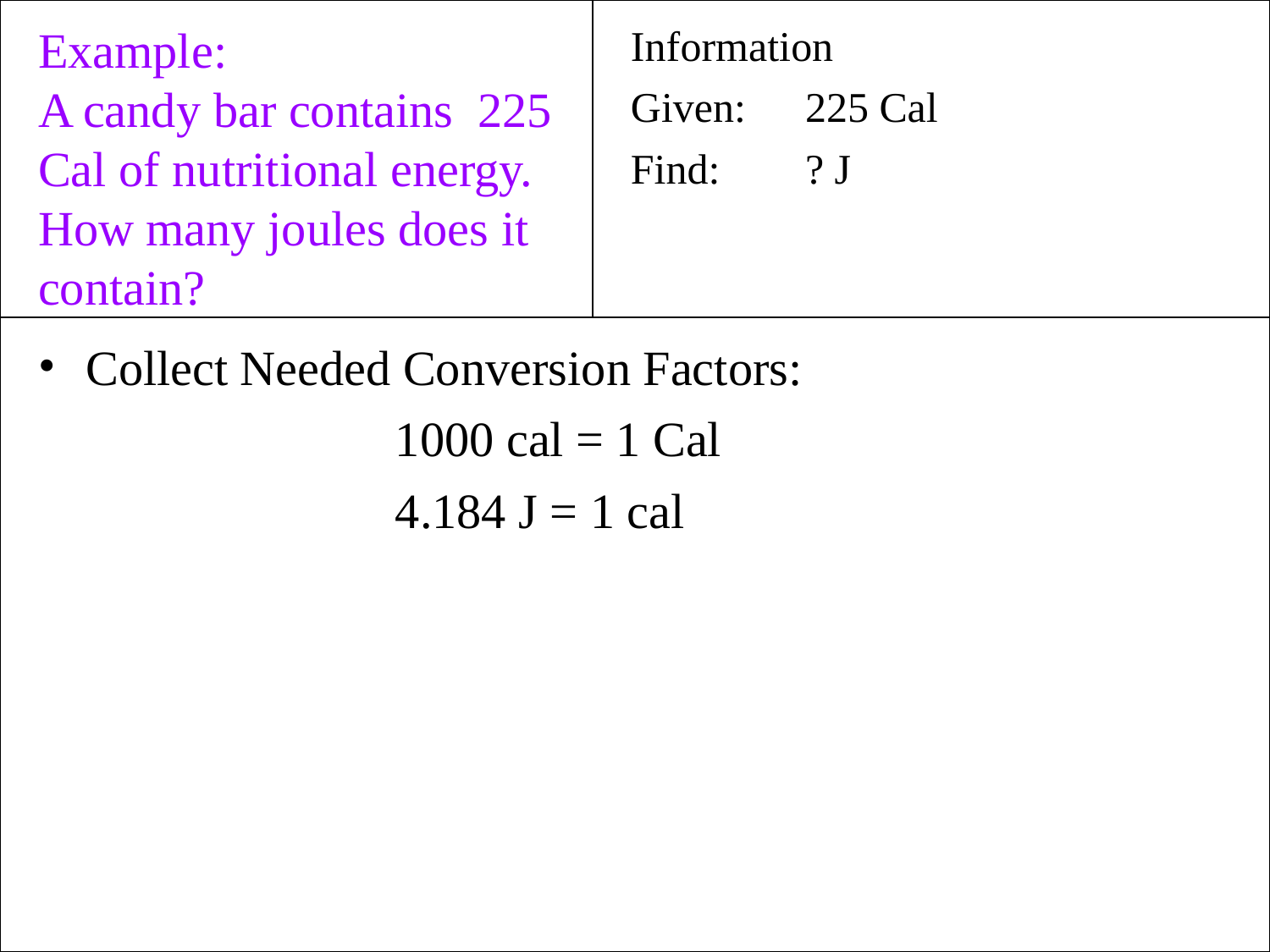

Example:
A candy bar contains  225 Cal of nutritional energy.  How many joules does it contain?
Information
Given:	225 Cal
Find:	? J

Collect Needed Conversion Factors:
			1000 cal = 1 Cal
			4.184 J = 1 cal